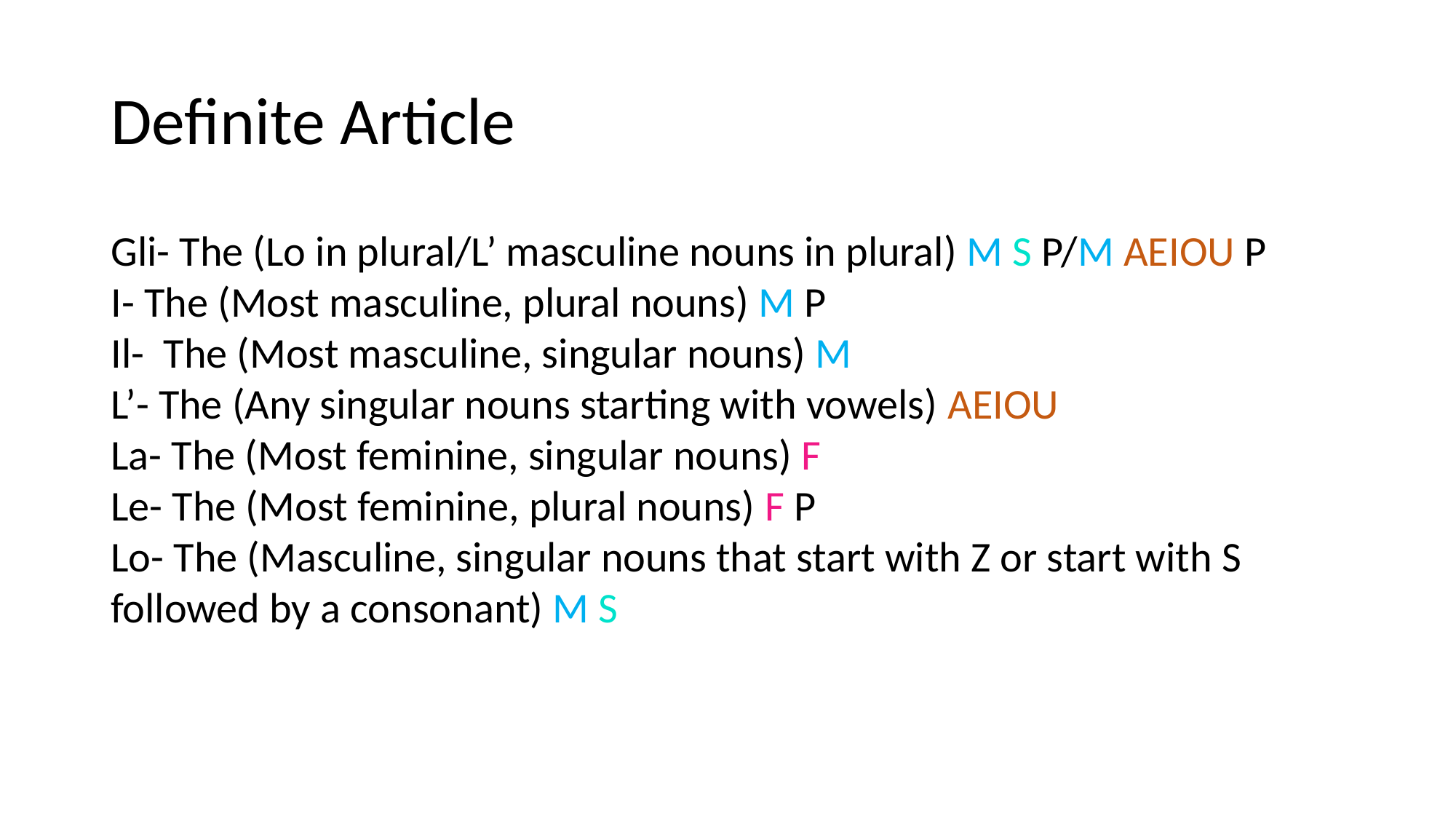

# Definite Article
Gli- The (Lo in plural/L’ masculine nouns in plural) M S P/M AEIOU P
I- The (Most masculine, plural nouns) M P
Il-  The (Most masculine, singular nouns) M
L’- The (Any singular nouns starting with vowels) AEIOU
La- The (Most feminine, singular nouns) F
Le- The (Most feminine, plural nouns) F P
Lo- The (Masculine, singular nouns that start with Z or start with S followed by a consonant) M S